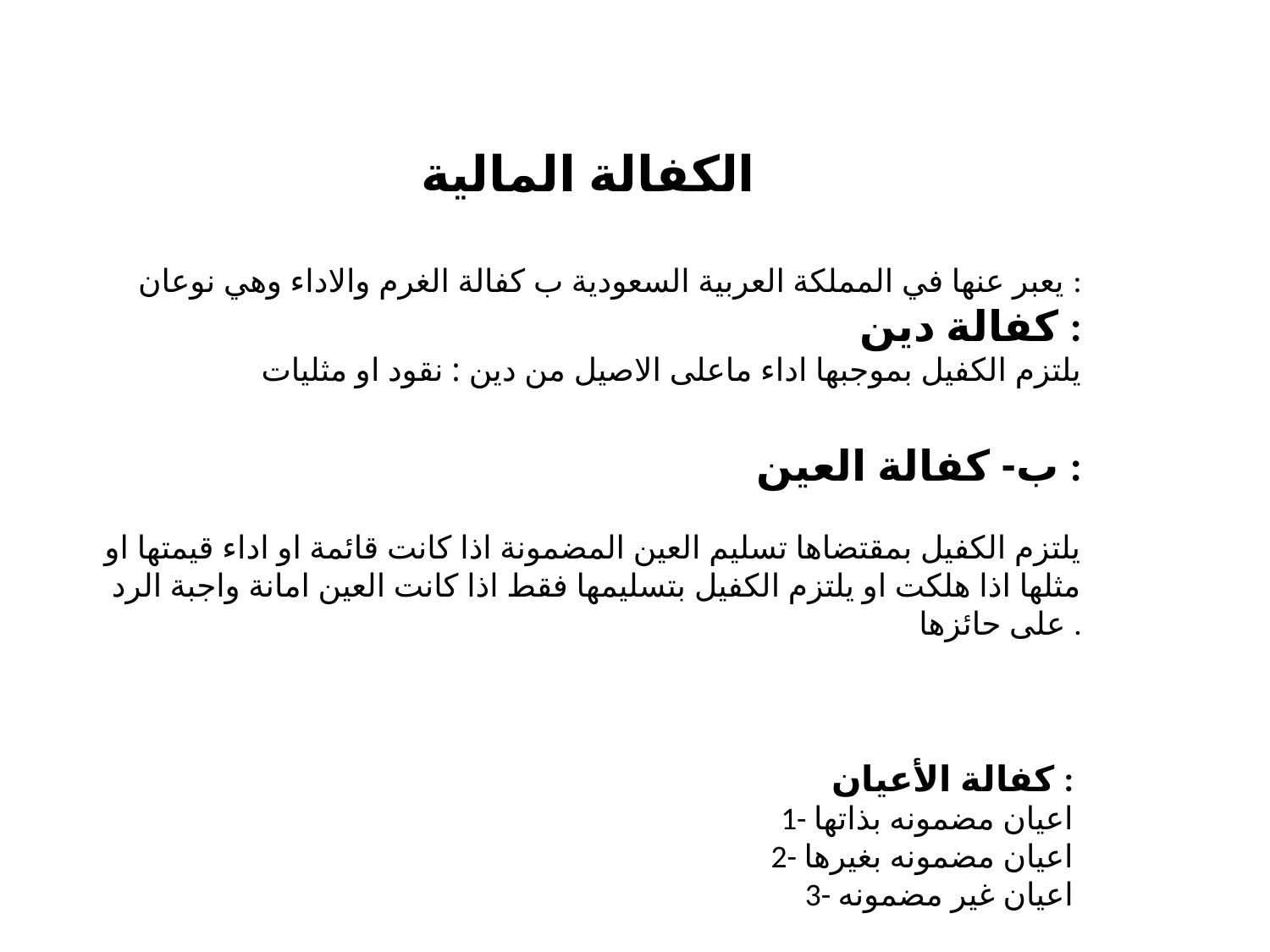

الكفالة المالية

يعبر عنها في المملكة العربية السعودية ب كفالة الغرم والاداء وهي نوعان :
كفالة دين :
يلتزم الكفيل بموجبها اداء ماعلى الاصيل من دين : نقود او مثليات

ب- كفالة العين :

يلتزم الكفيل بمقتضاها تسليم العين المضمونة اذا كانت قائمة او اداء قيمتها او مثلها اذا هلكت او يلتزم الكفيل بتسليمها فقط اذا كانت العين امانة واجبة الرد على حائزها .

كفالة الأعيان :
1- اعيان مضمونه بذاتها
2- اعيان مضمونه بغيرها
3- اعيان غير مضمونه